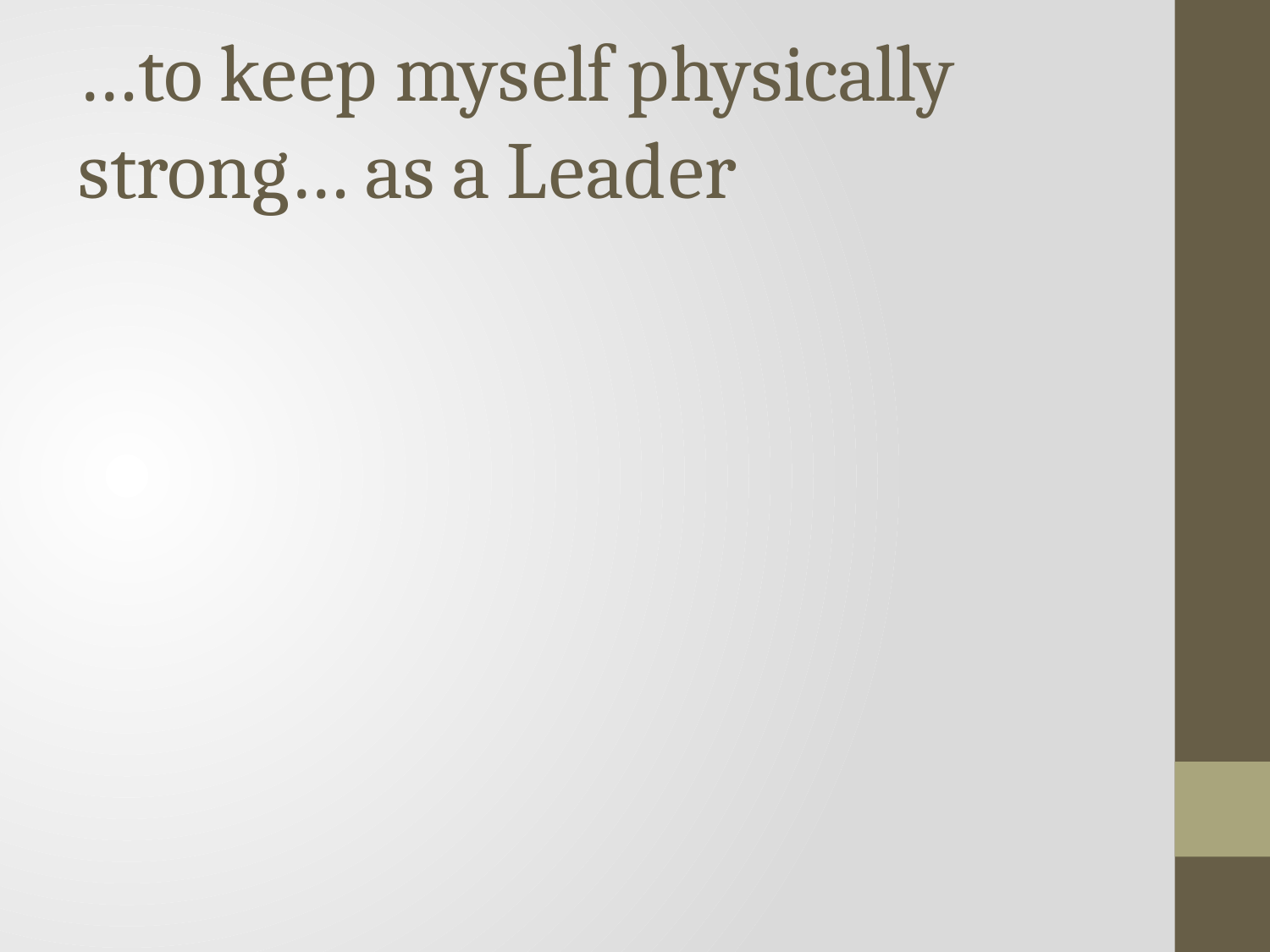

# …to keep myself physically strong… as a Leader